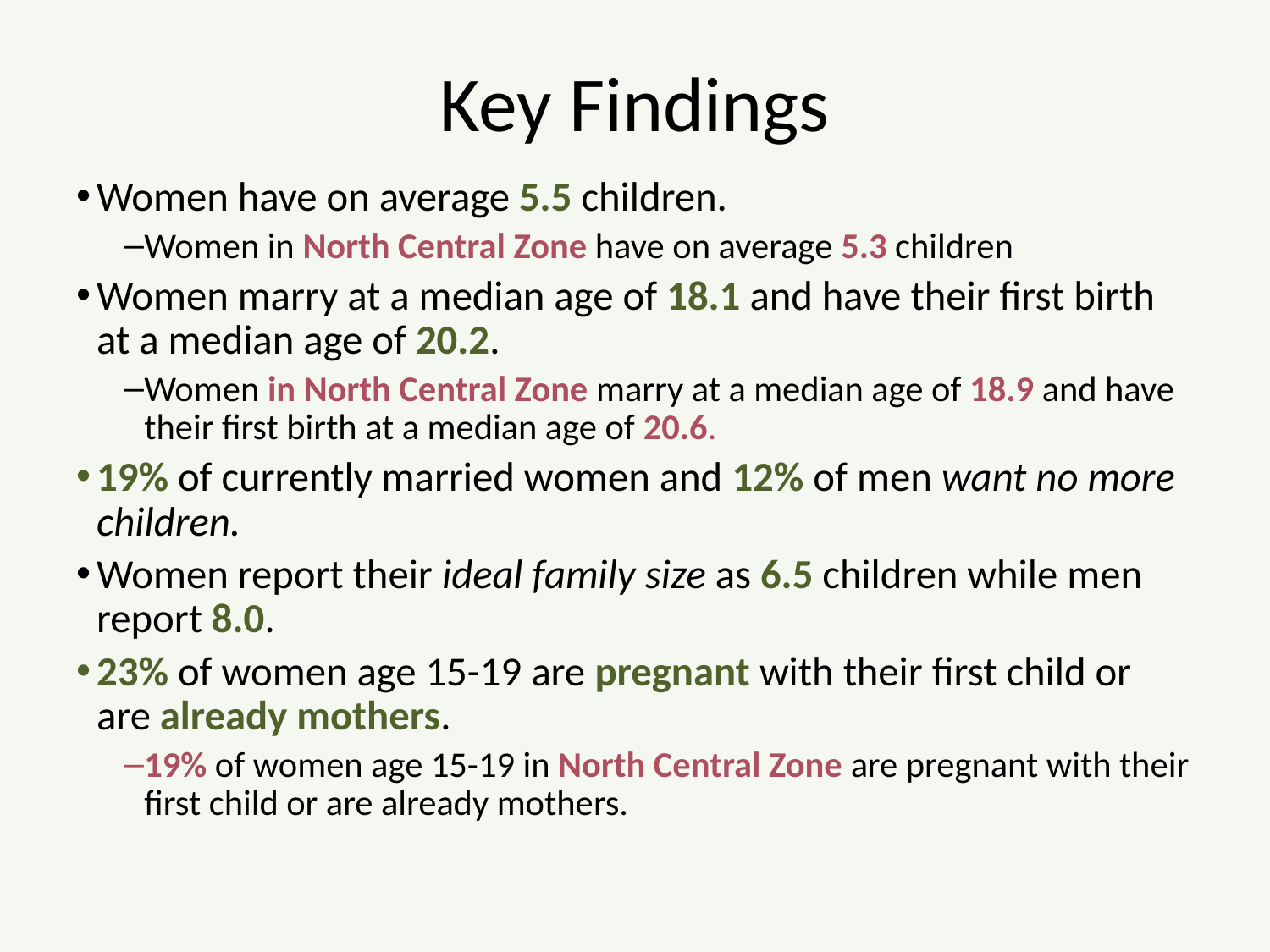

# Key Findings
Women have on average 5.5 children.
Women in North Central Zone have on average 5.3 children
Women marry at a median age of 18.1 and have their first birth at a median age of 20.2.
Women in North Central Zone marry at a median age of 18.9 and have their first birth at a median age of 20.6.
19% of currently married women and 12% of men want no more children.
Women report their ideal family size as 6.5 children while men report 8.0.
23% of women age 15-19 are pregnant with their first child or are already mothers.
19% of women age 15-19 in North Central Zone are pregnant with their first child or are already mothers.